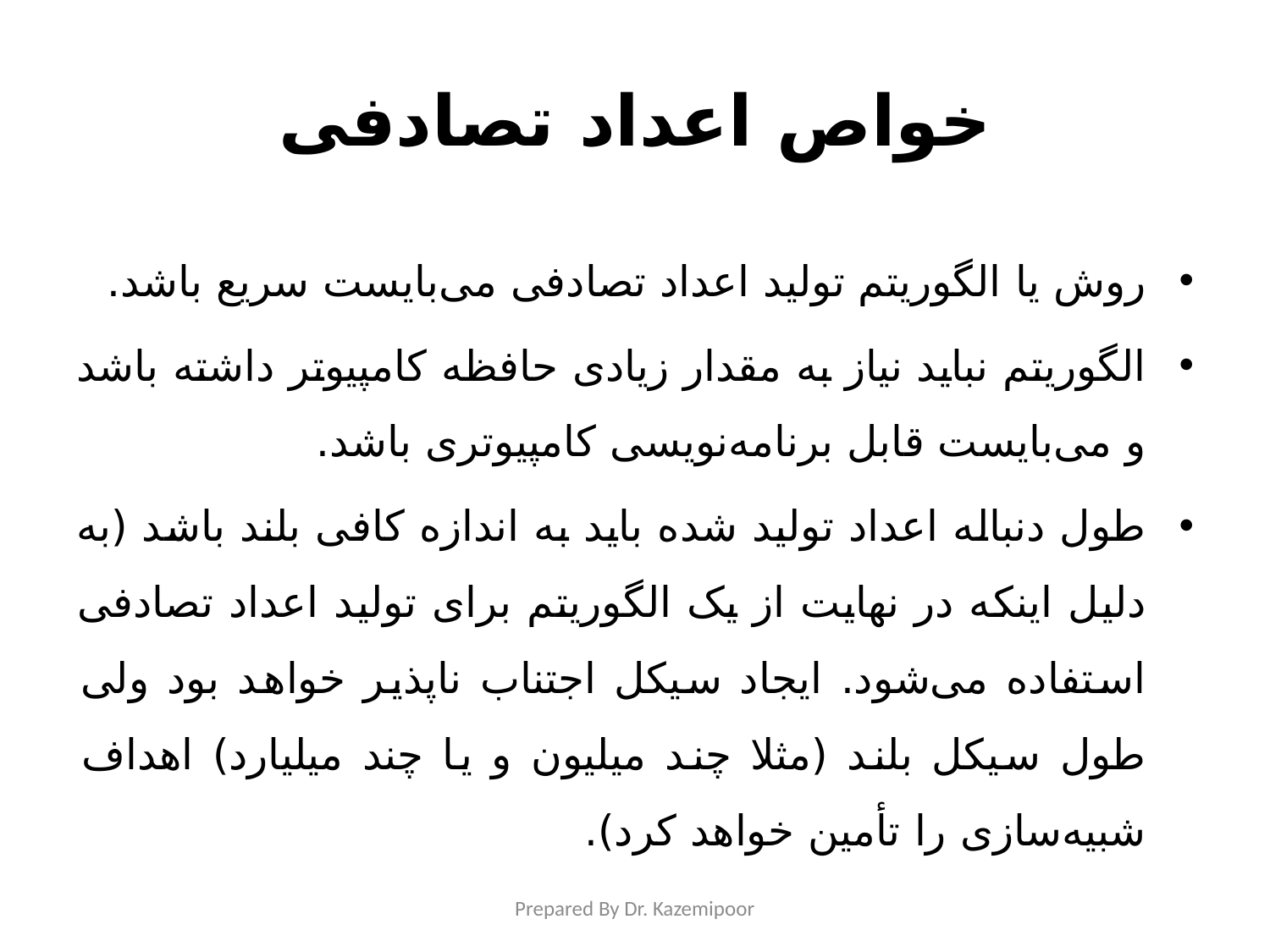

# خواص اعداد تصادفی
روش یا الگوریتم تولید اعداد تصادفی می‌بایست سریع باشد.
الگوریتم نباید نیاز به مقدار زیادی حافظه کامپیوتر داشته باشد و می‌بایست قابل برنامه‌نویسی کامپیوتری باشد.
طول دنباله اعداد تولید شده باید به اندازه کافی بلند باشد (به دلیل اینکه در نهایت از یک الگوریتم برای تولید اعداد تصادفی استفاده می‌شود. ایجاد سیکل اجتناب ناپذیر خواهد بود ولی طول سیکل بلند (مثلا چند میلیون و یا چند میلیارد) اهداف شبیه‌سازی را تأمین خواهد کرد).
Prepared By Dr. Kazemipoor